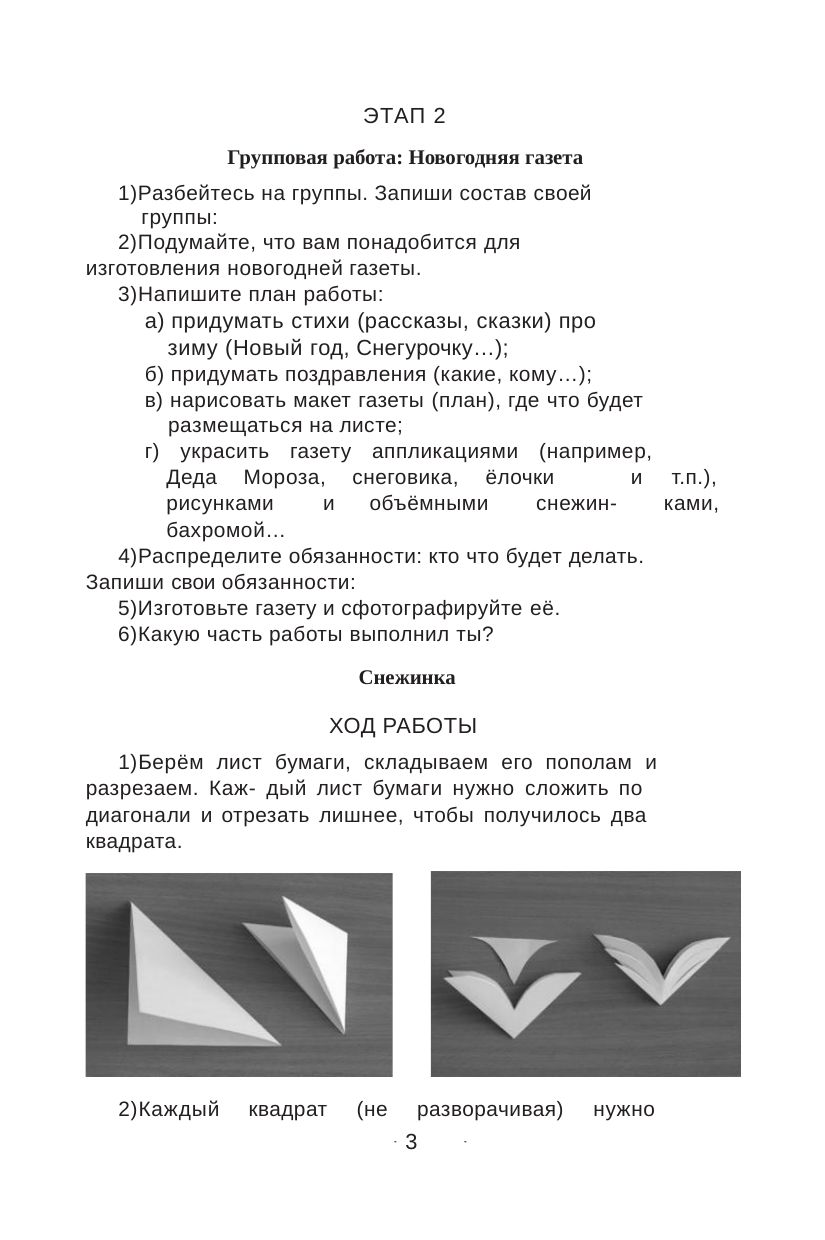

ЭТАП 2
сложить ещё раз по диагонали пополам и вырезать
лепестки, как указано на рисунке
Групповая работа: Новогодняя газета
1)Разбейтесь на группы. Запиши состав своей
группы:
2)Подумайте, что вам понадобится для
изготовления новогодней газеты.
3)Напишите план работы:
а) придумать стихи (рассказы, сказки) про
зиму (Новый год, Снегурочку…);
б) придумать поздравления (какие, кому…);
в) нарисовать макет газеты (план), где что будет
размещаться на листе;
г) украсить газету аппликациями (например,
Деда Мороза, снеговика, ёлочки
и
т.п.),
рисунками
бахромой…
и
объёмными
снежин-
ками,
4)Распределите обязанности: кто что будет делать.
Запиши свои обязанности:
5)Изготовьте газету и сфотографируйте её.
6)Какую часть работы выполнил ты?
Снежинка
ХОД РАБОТЫ
1)Берём лист бумаги, складываем его пополам и
разрезаем. Каж- дый лист бумаги нужно сложить по
диагонали и отрезать лишнее, чтобы получилось два
квадрата.

2)Каждый квадрат (не разворачивая) нужно
3
3